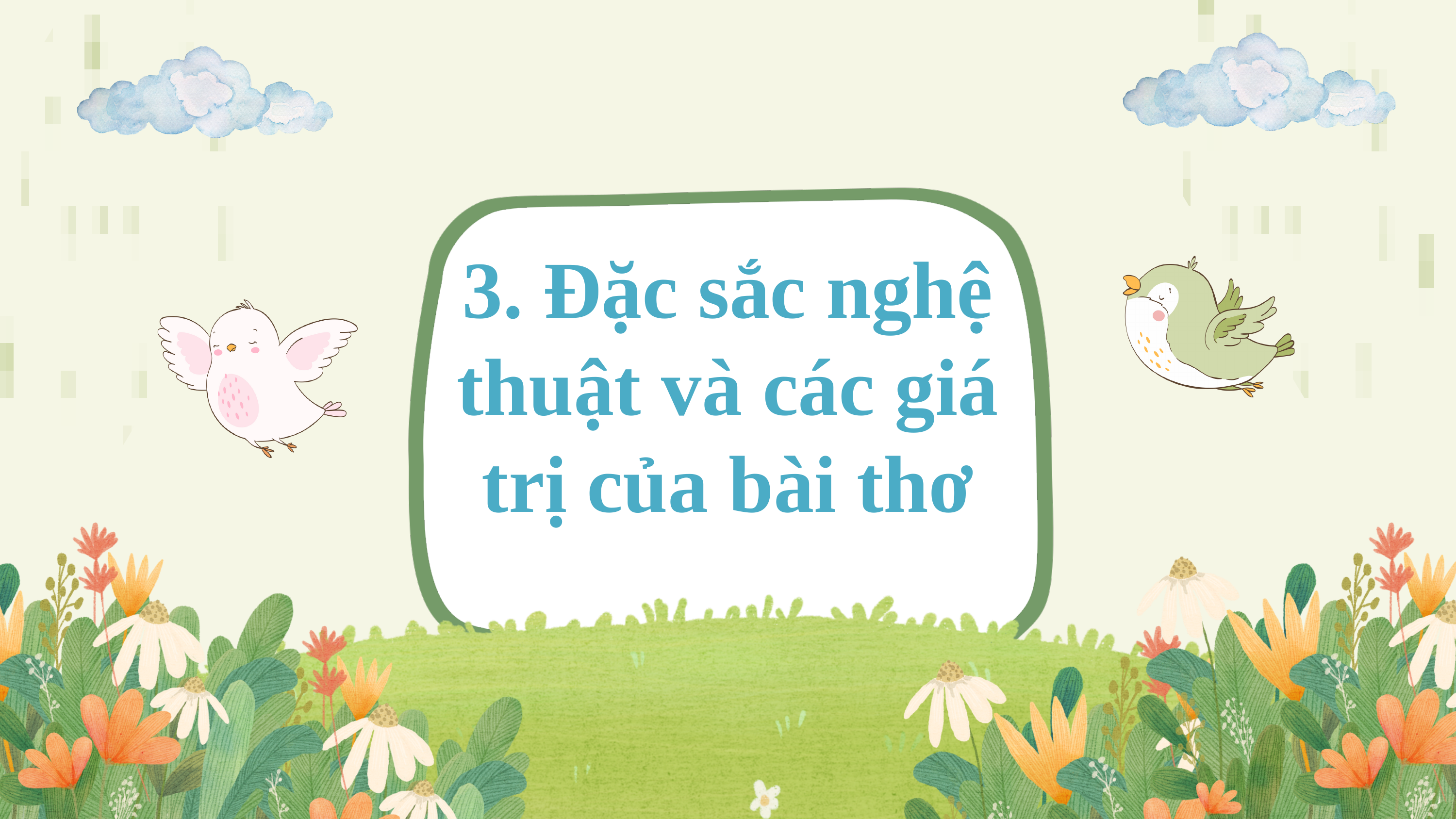

3. Đặc sắc nghệ thuật và các giá trị của bài thơ